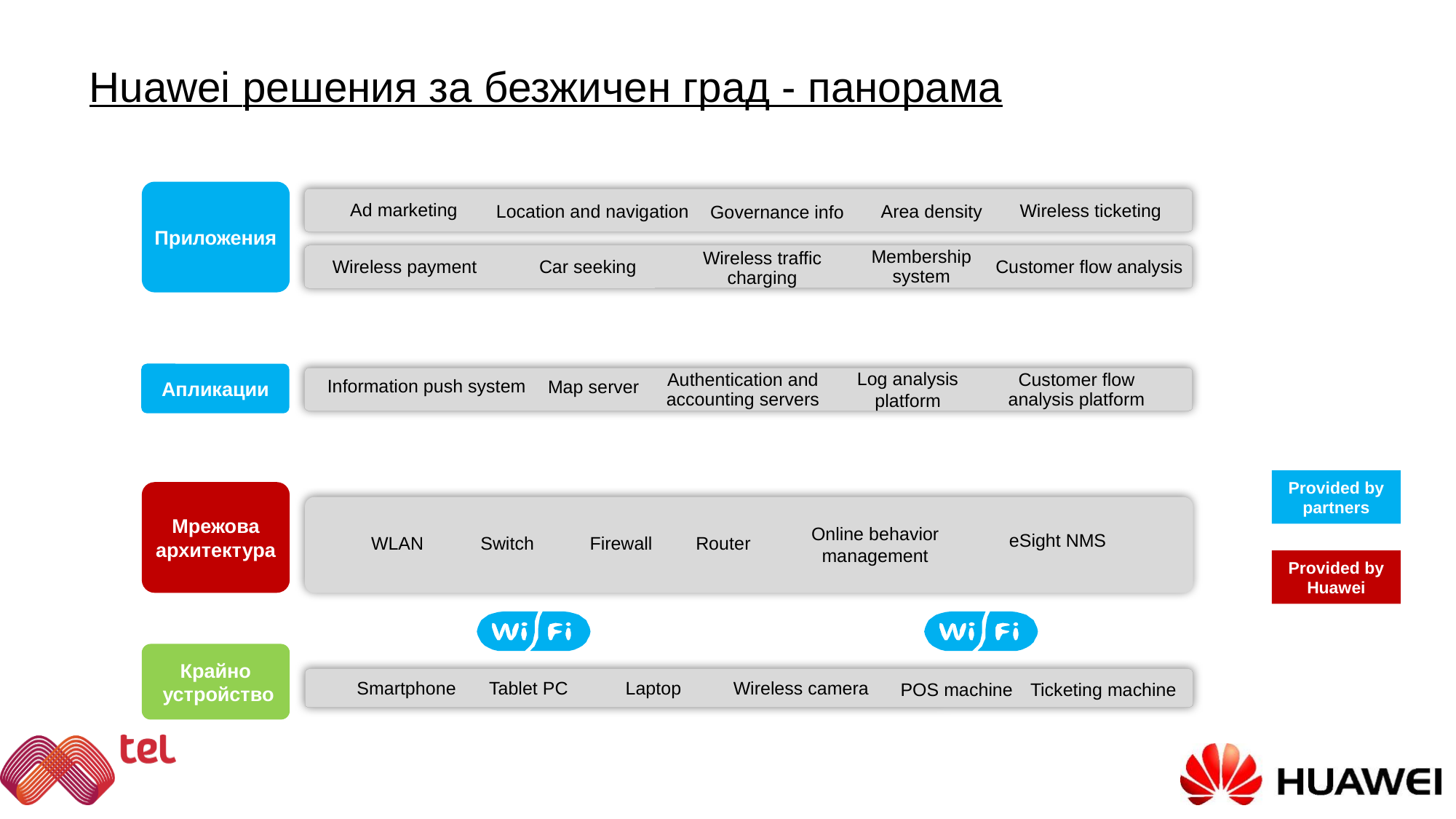

# Huawei решения за безжичен град - панорама
Приложения

Ad marketing
Wireless ticketing
Location and navigation
Area density
Governance info
Membership system
Wireless traffic charging

Wireless payment
Car seeking
Customer flow analysis
Log analysis platform
Authentication and accounting servers
Customer flow analysis platform
Апликации
Information push system

Map server
Provided by partners
Мрежова
архитектура

Online behavior management
eSight NMS
WLAN
Switch
Firewall
Router
Provided by Huawei

Крайно
устройство

Smartphone
Tablet PC
Laptop
Wireless camera
POS machine
Ticketing machine